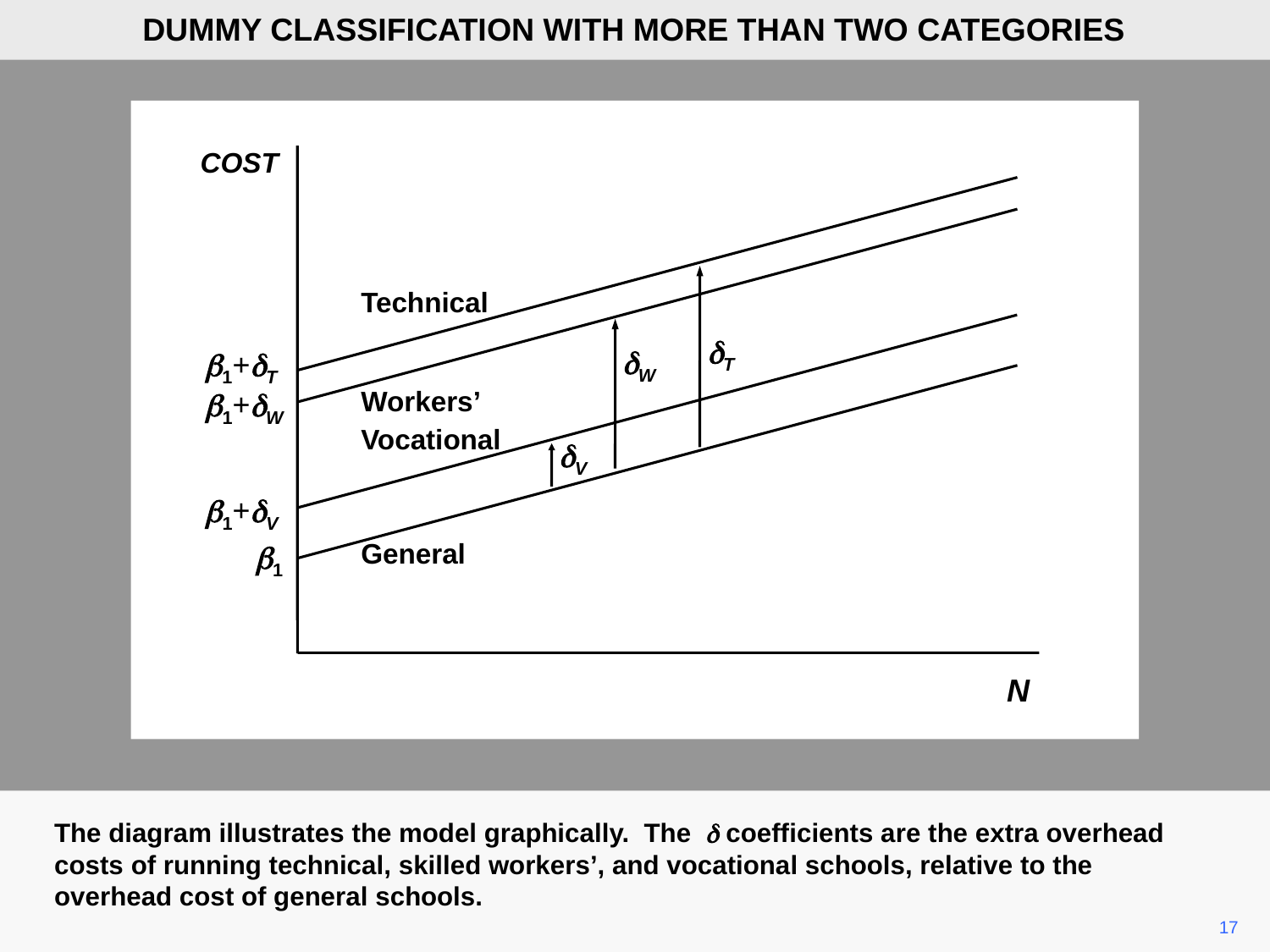

DUMMY CLASSIFICATION WITH MORE THAN TWO CATEGORIES

COST

Technical

δT
δW
β1+δT

Workers’
β1+δW
Vocational
δV

β1+δV
General
β1

N

The diagram illustrates the model graphically.  The δ coefficients are the extra overhead costs of running technical, skilled workers’, and vocational schools, relative to the overhead cost of general schools.
17